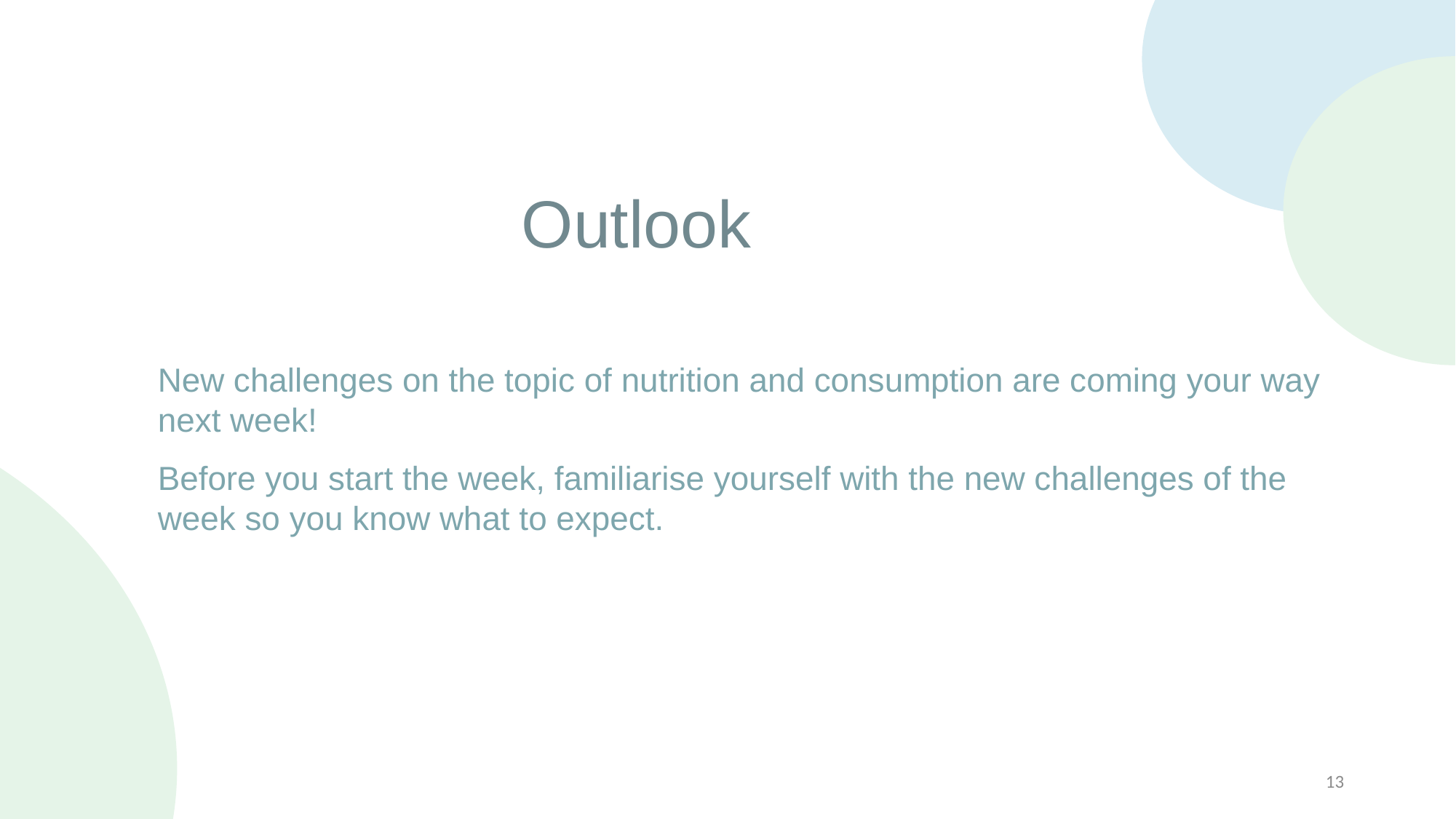

# Outlook
New challenges on the topic of nutrition and consumption are coming your way next week!
Before you start the week, familiarise yourself with the new challenges of the week so you know what to expect.

13